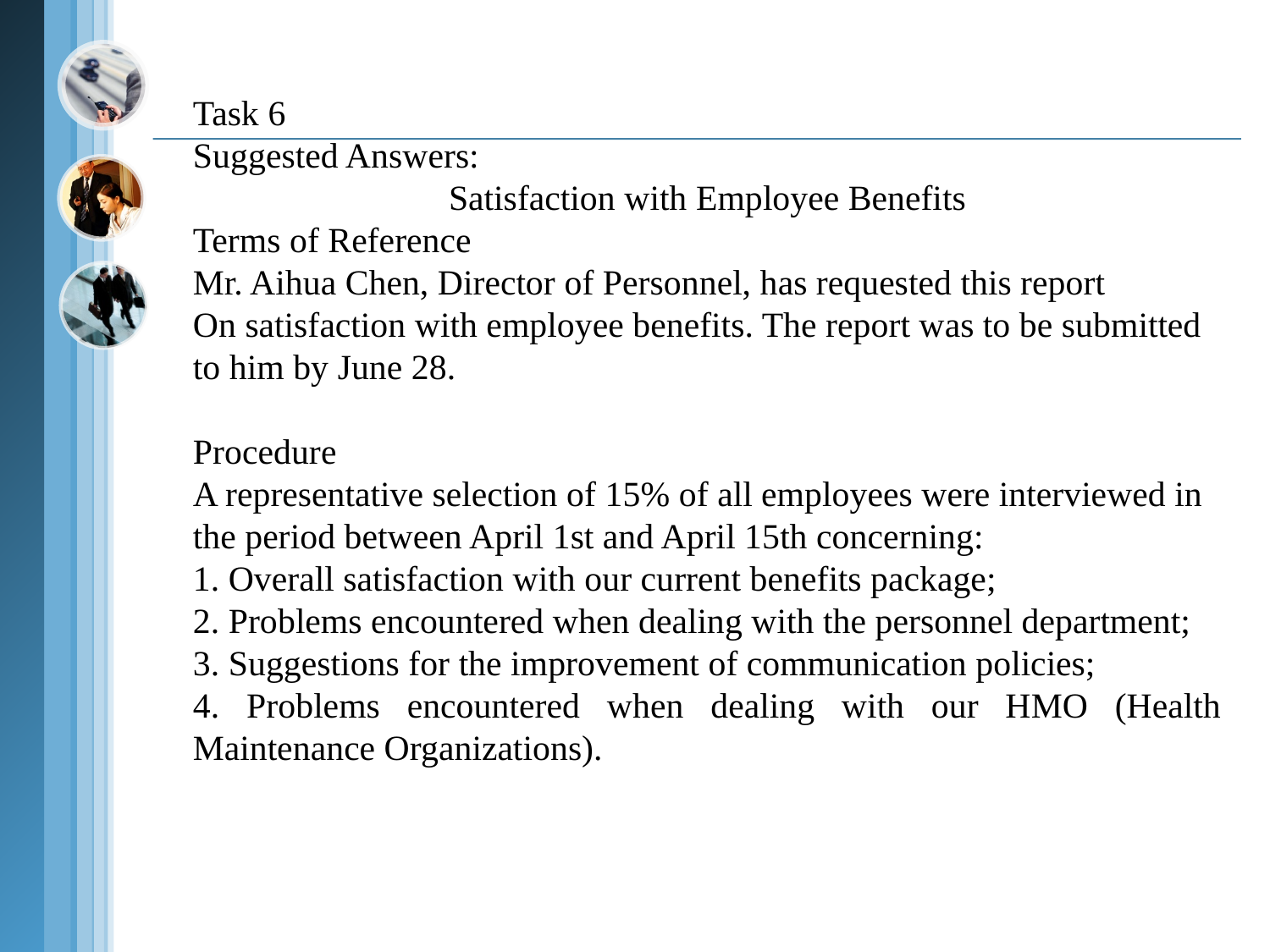

Task 6
Suggested Answers:
Satisfaction with Employee Benefits
Terms of Reference
Mr. Aihua Chen, Director of Personnel, has requested this report
On satisfaction with employee benefits. The report was to be submitted
to him by June 28.

Procedure
A representative selection of 15% of all employees were interviewed in
the period between April 1st and April 15th concerning:
1. Overall satisfaction with our current benefits package;
2. Problems encountered when dealing with the personnel department;
3. Suggestions for the improvement of communication policies;
4. Problems encountered when dealing with our HMO (Health Maintenance Organizations).